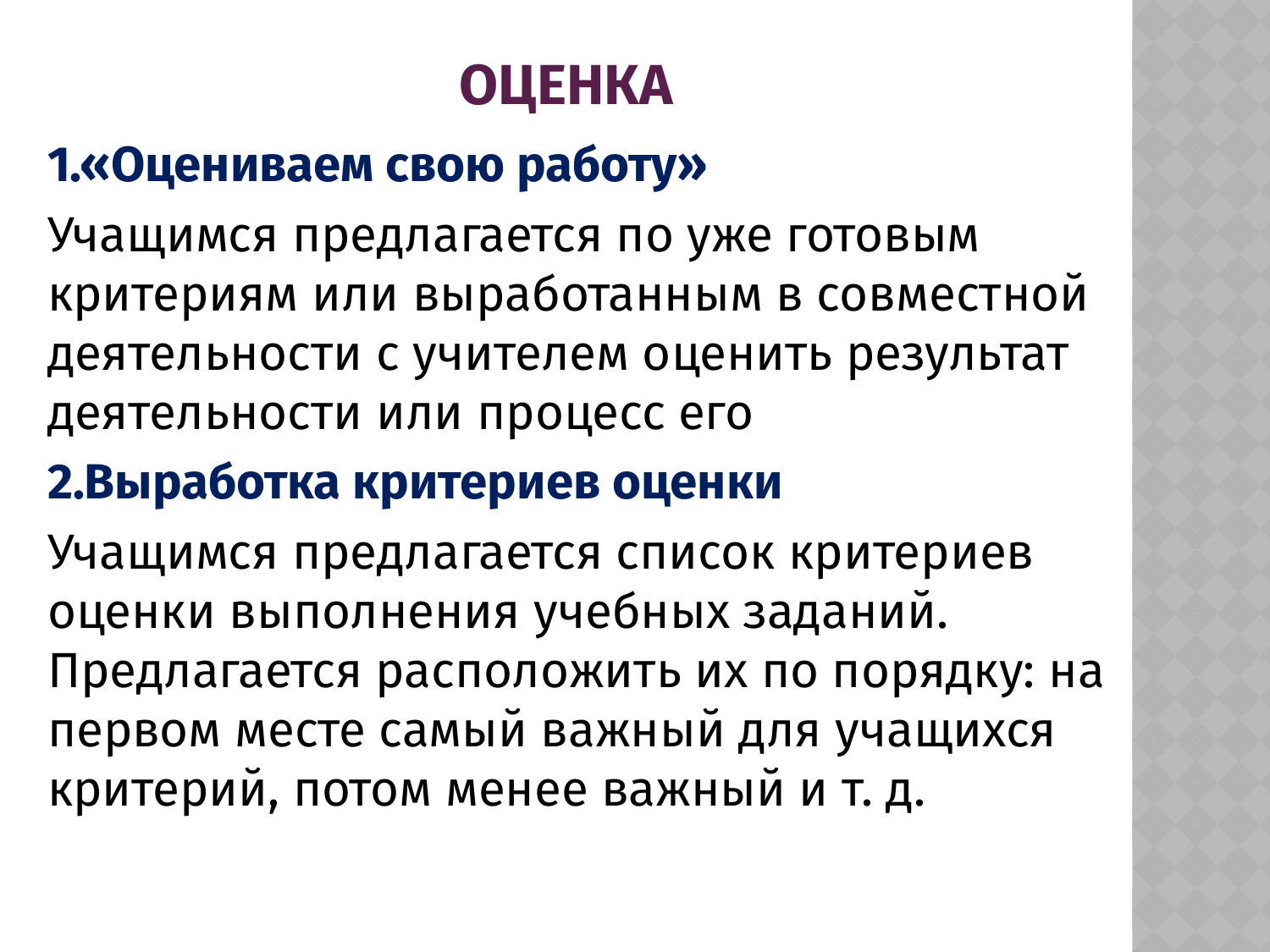

# Оценка
1.«Оцениваем свою работу»
Учащимся предлагается по уже готовым критериям или выработанным в совместной деятельности с учителем оценить результат деятельности или процесс его
2.Выработка критериев оценки
Учащимся предлагается список критериев оценки выполнения учебных заданий. Предлагается расположить их по порядку: на первом месте самый важный для учащихся критерий, потом менее важный и т. д.